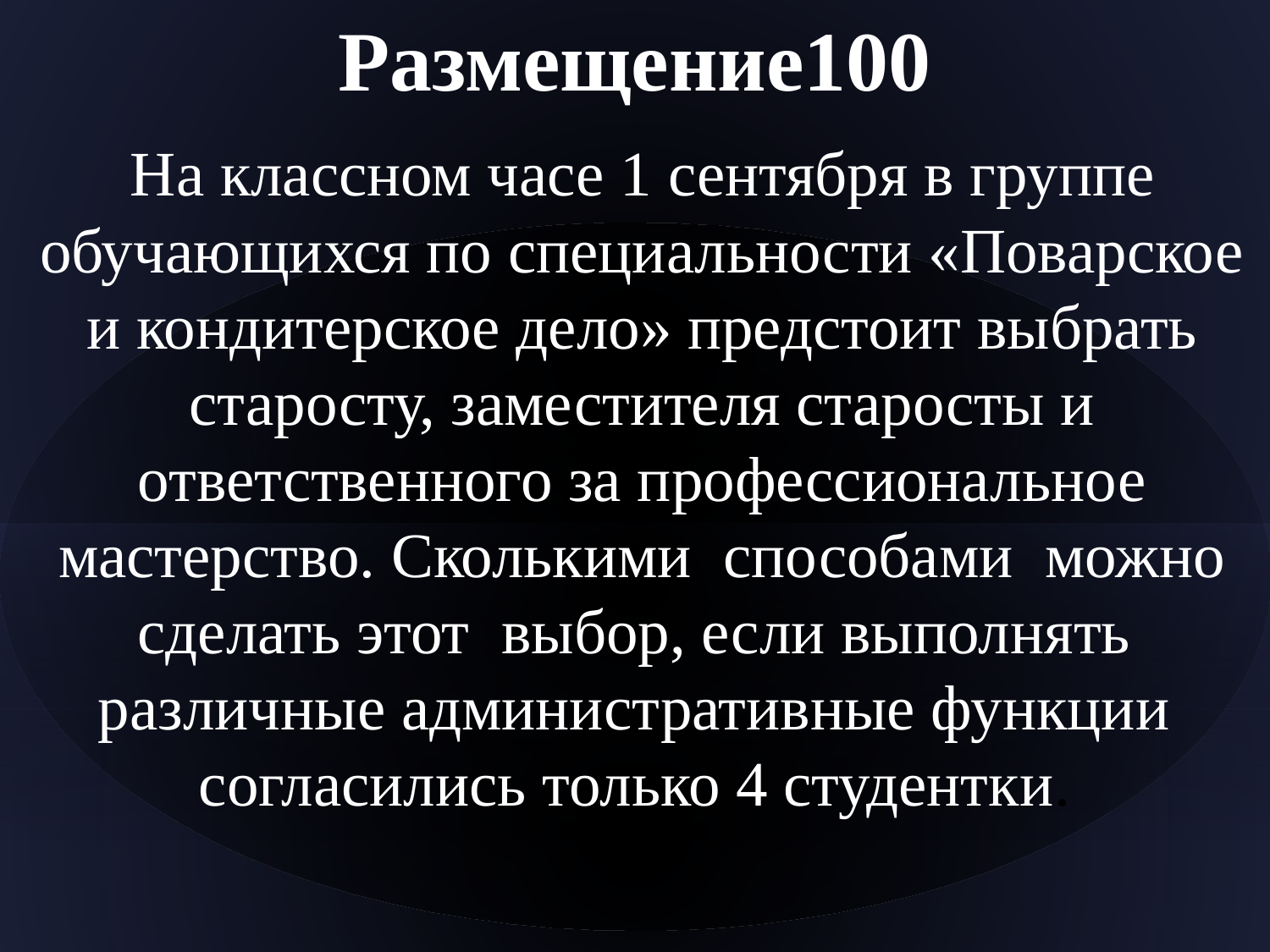

Размещение100
 На классном часе 1 сентября в группе  обучающихся по специальности «Поварское и кондитерское дело» предстоит выбрать старосту, заместителя старосты и ответственного за профессиональное мастерство. Сколькими  способами  можно сделать этот  выбор, если выполнять
различные административные функции
согласились только 4 студентки.